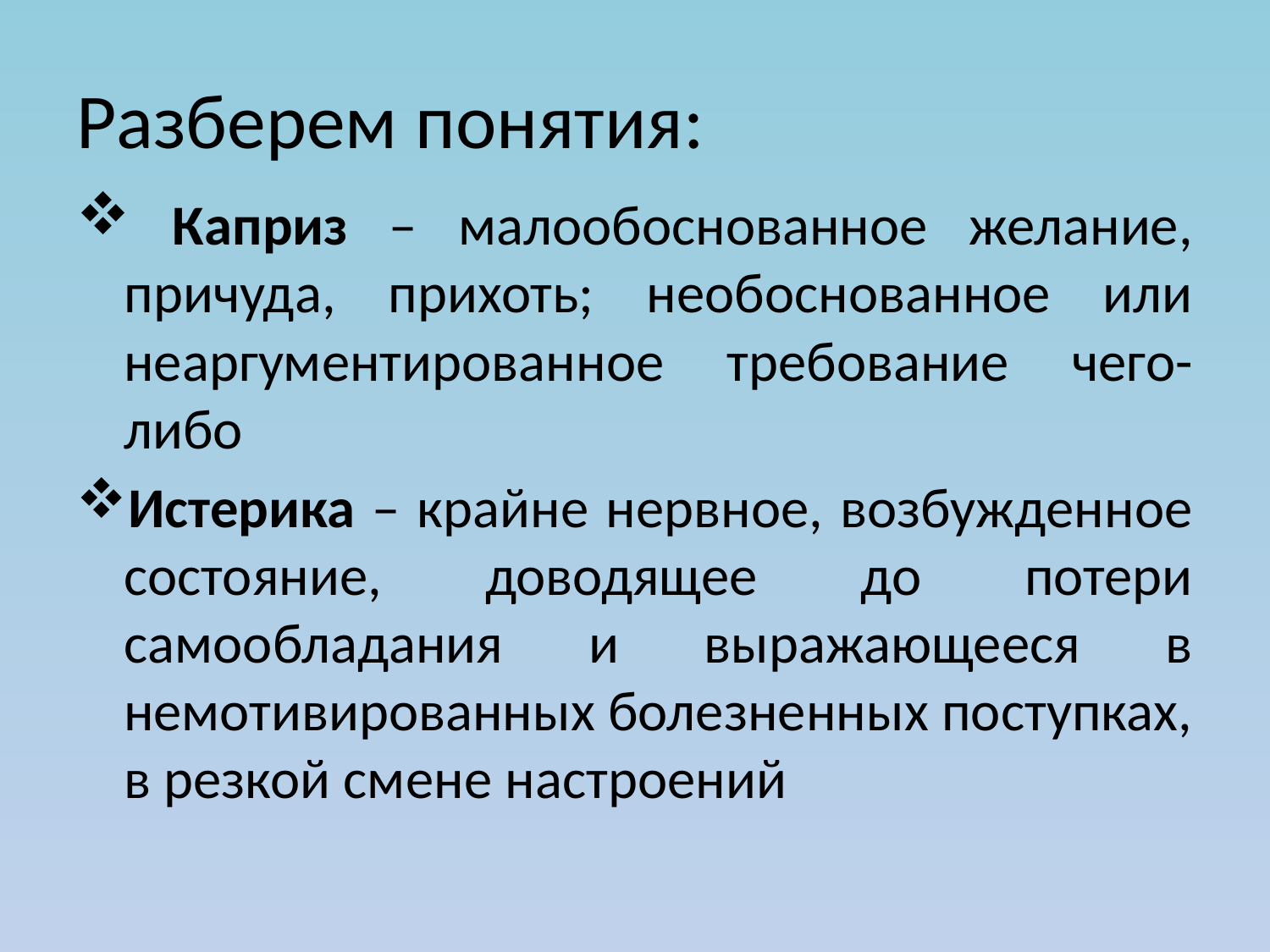

# Разберем понятия:
 Каприз – малообоснованное желание, причуда, прихоть; необоснованное или неаргументированное требование чего-либо
Истерика – крайне нервное, возбужденное состояние, доводящее до потери самообладания и выражающееся в немотивированных болезненных поступках, в резкой смене настроений